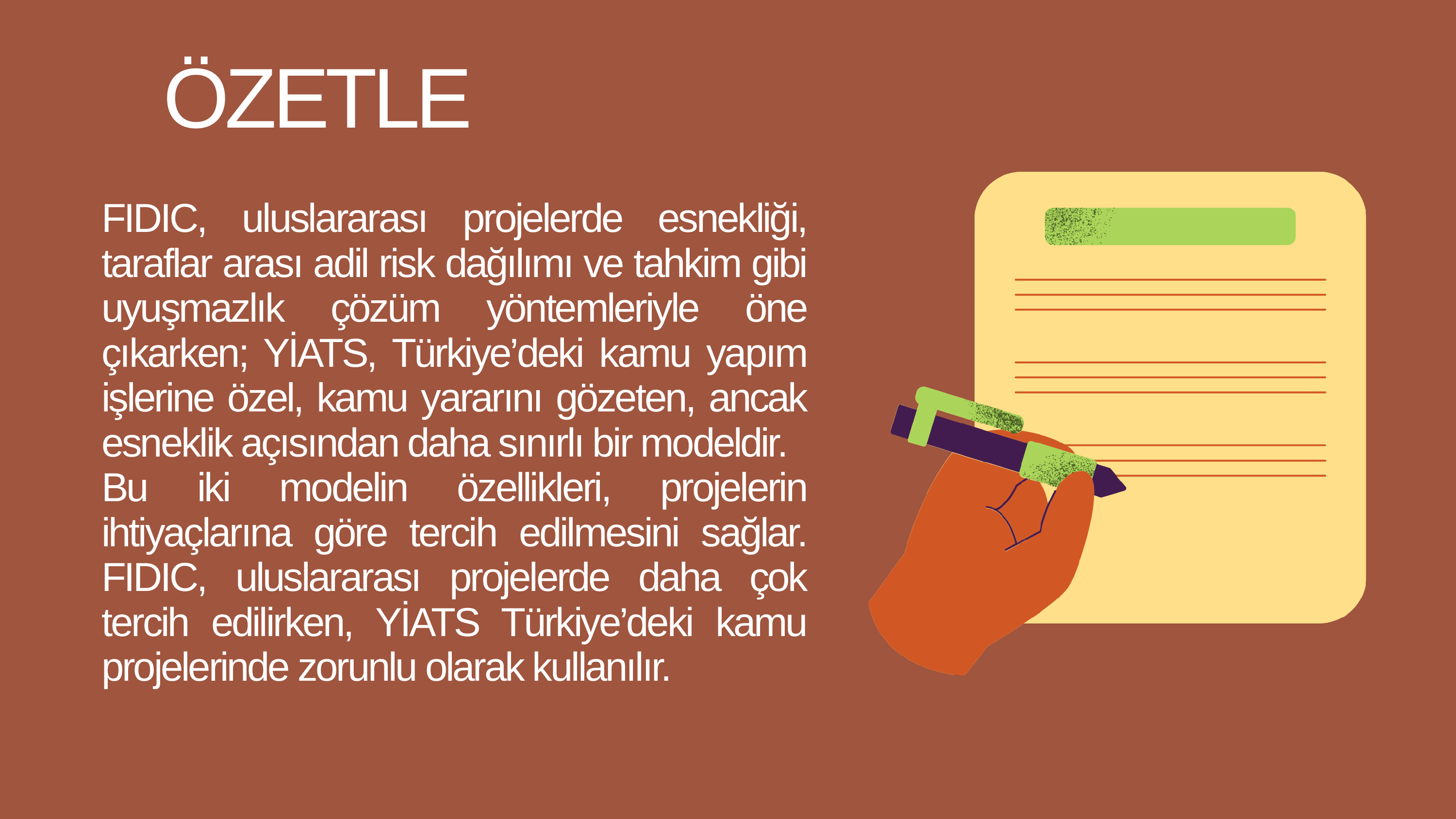

ÖZETLE

FIDIC, uluslararası projelerde esnekliği, taraflar arası adil risk dağılımı ve tahkim gibi uyuşmazlık çözüm yöntemleriyle öne çıkarken; YİATS, Türkiye’deki kamu yapım işlerine özel, kamu yararını gözeten, ancak esneklik açısından daha sınırlı bir modeldir.
Bu iki modelin özellikleri, projelerin ihtiyaçlarına göre tercih edilmesini sağlar. FIDIC, uluslararası projelerde daha çok tercih edilirken, YİATS Türkiye’deki kamu projelerinde zorunlu olarak kullanılır.